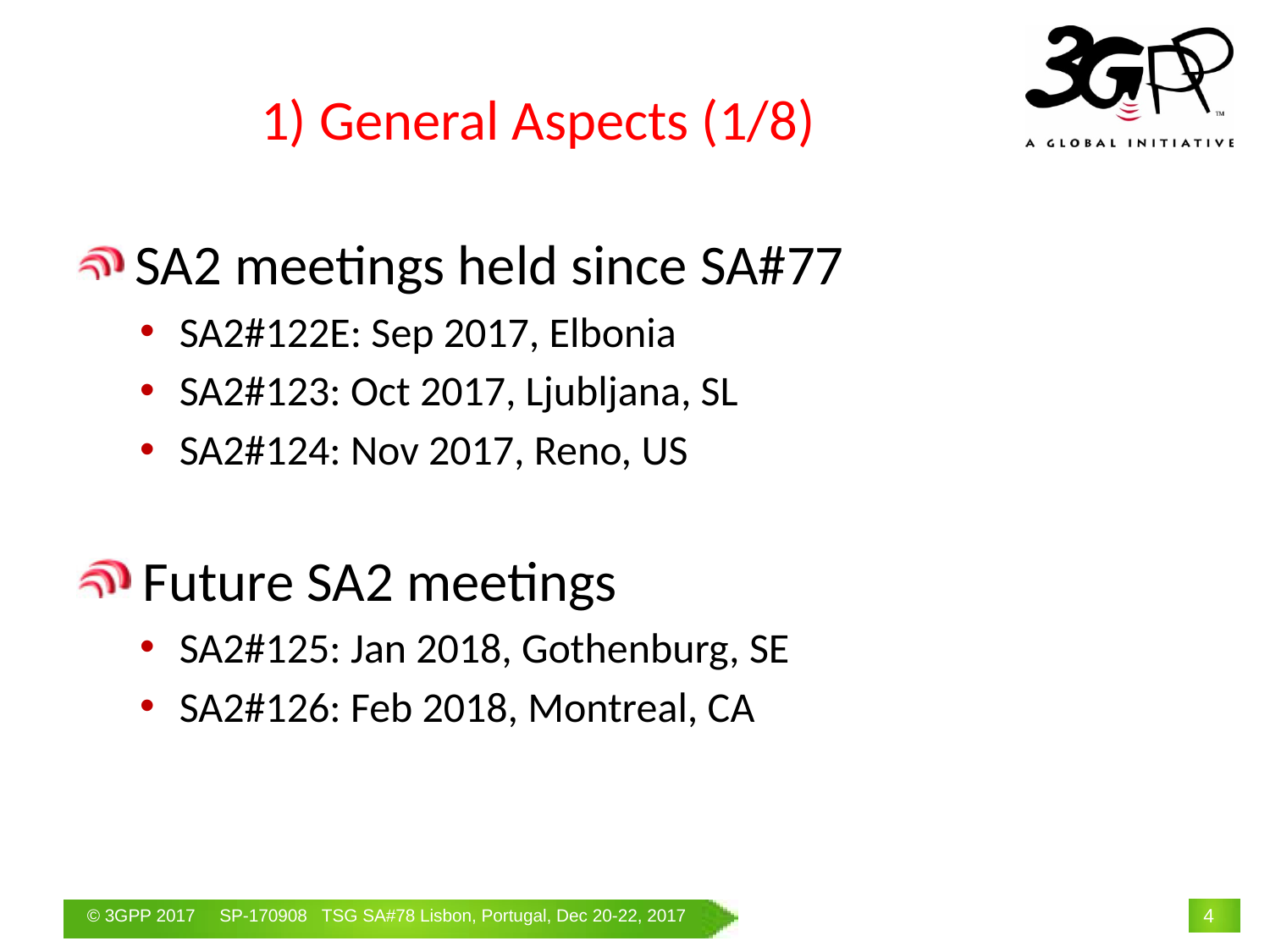

# 1) General Aspects (1/8)
 SA2 meetings held since SA#77
SA2#122E: Sep 2017, Elbonia
SA2#123: Oct 2017, Ljubljana, SL
SA2#124: Nov 2017, Reno, US

 Future SA2 meetings
SA2#125: Jan 2018, Gothenburg, SE
SA2#126: Feb 2018, Montreal, CA